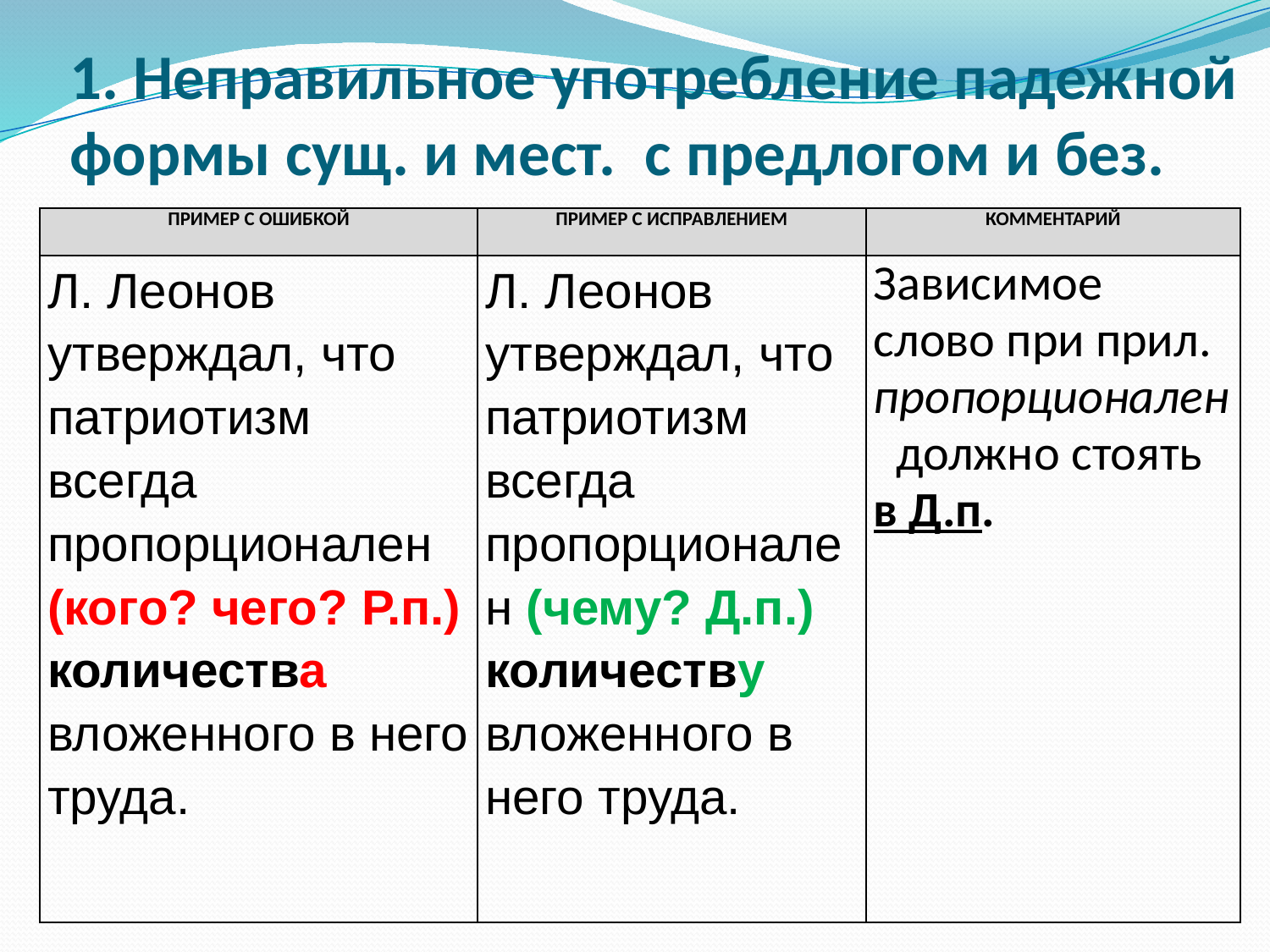

# 1. Неправильное употребление падежной формы сущ. и мест.  с предлогом и без.
| ПРИМЕР С ОШИБКОЙ | ПРИМЕР С ИСПРАВЛЕНИЕМ | КОММЕНТАРИЙ |
| --- | --- | --- |
| Л. Леонов утверждал, что патриотизм всегда пропорционален (кого? чего? Р.п.) количества вложенного в него труда. | Л. Леонов утверждал, что патриотизм всегда пропорционален (чему? Д.п.) количеству вложенного в него труда. | Зависимое слово при прил. пропорционален должно стоять в Д.п. |